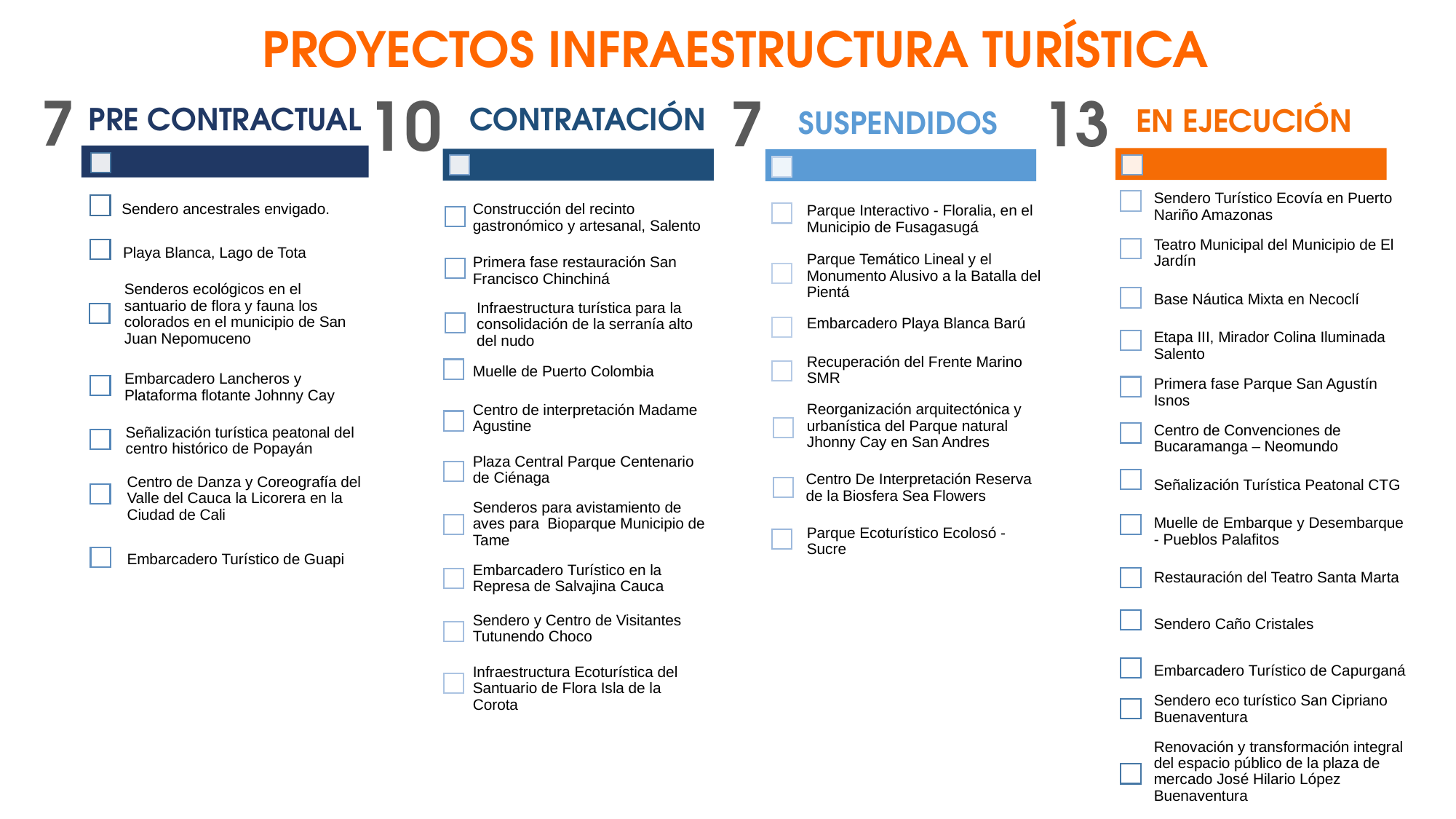

# PROYECTOS INFRAESTRUCTURA TURÍSTICA
10
7
13
7
PRE CONTRACTUAL
Sendero ancestrales envigado.
Playa Blanca, Lago de Tota
Senderos ecológicos en el santuario de flora y fauna los colorados en el municipio de San Juan Nepomuceno
Embarcadero Lancheros y Plataforma flotante Johnny Cay
Señalización turística peatonal del centro histórico de Popayán
Centro de Danza y Coreografía del Valle del Cauca la Licorera en la Ciudad de Cali
Embarcadero Turístico de Guapi
CONTRATACIÓN
Construcción del recinto gastronómico y artesanal, Salento
Primera fase restauración San Francisco Chinchiná
Infraestructura turística para la consolidación de la serranía alto del nudo
Muelle de Puerto Colombia
Centro de interpretación Madame Agustine
Plaza Central Parque Centenario de Ciénaga
Senderos para avistamiento de aves para  Bioparque Municipio de Tame
Embarcadero Turístico en la Represa de Salvajina Cauca
Sendero y Centro de Visitantes Tutunendo Choco
Infraestructura Ecoturística del Santuario de Flora Isla de la Corota
SUSPENDIDOS
Parque Interactivo - Floralia, en el Municipio de Fusagasugá
Parque Temático Lineal y el Monumento Alusivo a la Batalla del Pientá
Embarcadero Playa Blanca Barú
Recuperación del Frente Marino SMR
Reorganización arquitectónica y urbanística del Parque natural Jhonny Cay en San Andres
Centro De Interpretación Reserva de la Biosfera Sea Flowers
Parque Ecoturístico Ecolosó -Sucre
EN EJECUCIÓN
Sendero Turístico Ecovía en Puerto Nariño Amazonas
Teatro Municipal del Municipio de El Jardín
Base Náutica Mixta en Necoclí
Etapa III, Mirador Colina Iluminada Salento
Primera fase Parque San Agustín Isnos
Centro de Convenciones de Bucaramanga – Neomundo
Señalización Turística Peatonal CTG
Muelle de Embarque y Desembarque - Pueblos Palafitos
Restauración del Teatro Santa Marta
Sendero Caño Cristales
Embarcadero Turístico de Capurganá
Sendero eco turístico San Cipriano Buenaventura
Renovación y transformación integral del espacio público de la plaza de mercado José Hilario López Buenaventura